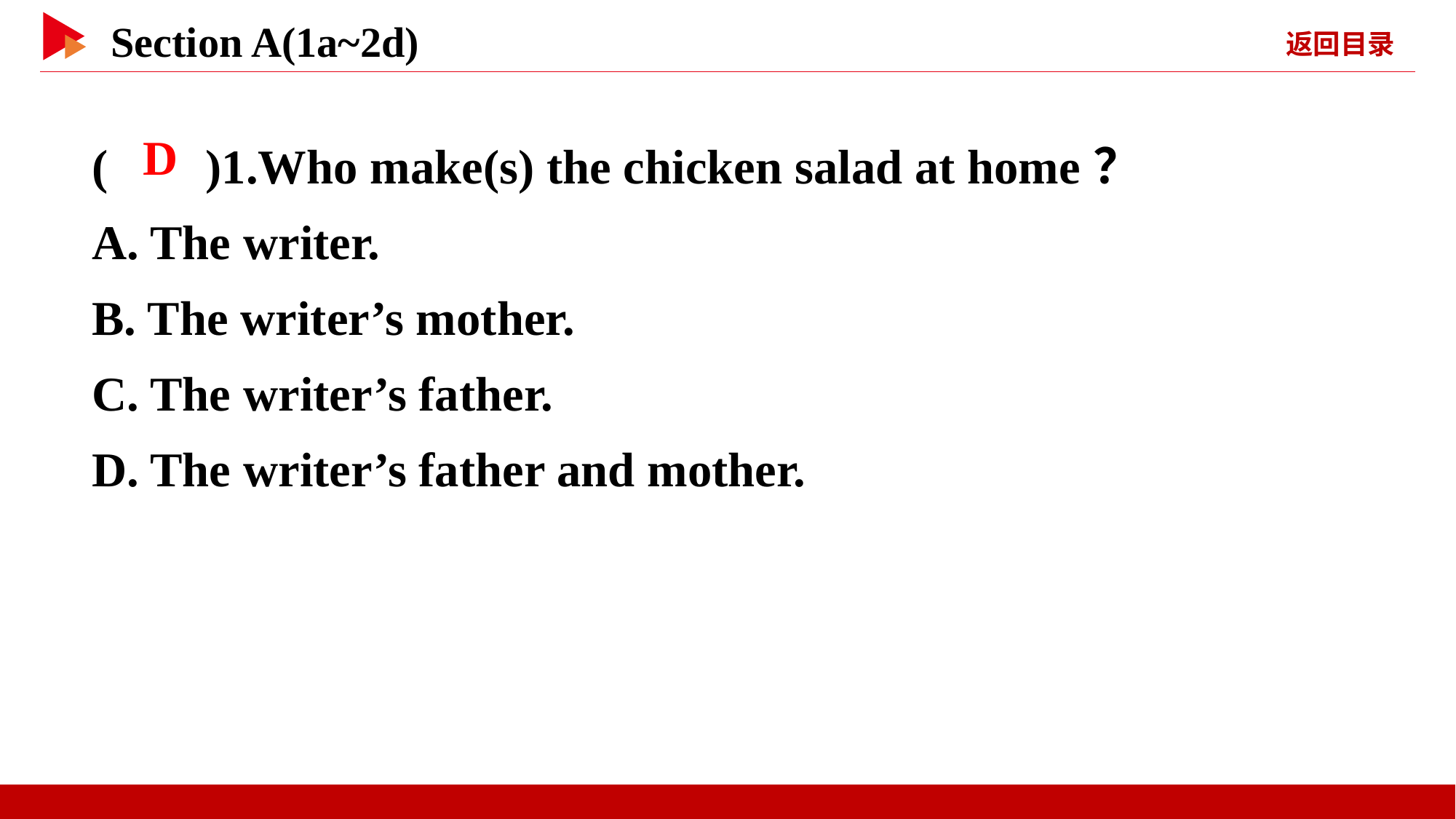

(        )1.Who make(s) the chicken salad at home？
A. The writer.
B. The writer’s mother.
C. The writer’s father.
D. The writer’s father and mother.
   D